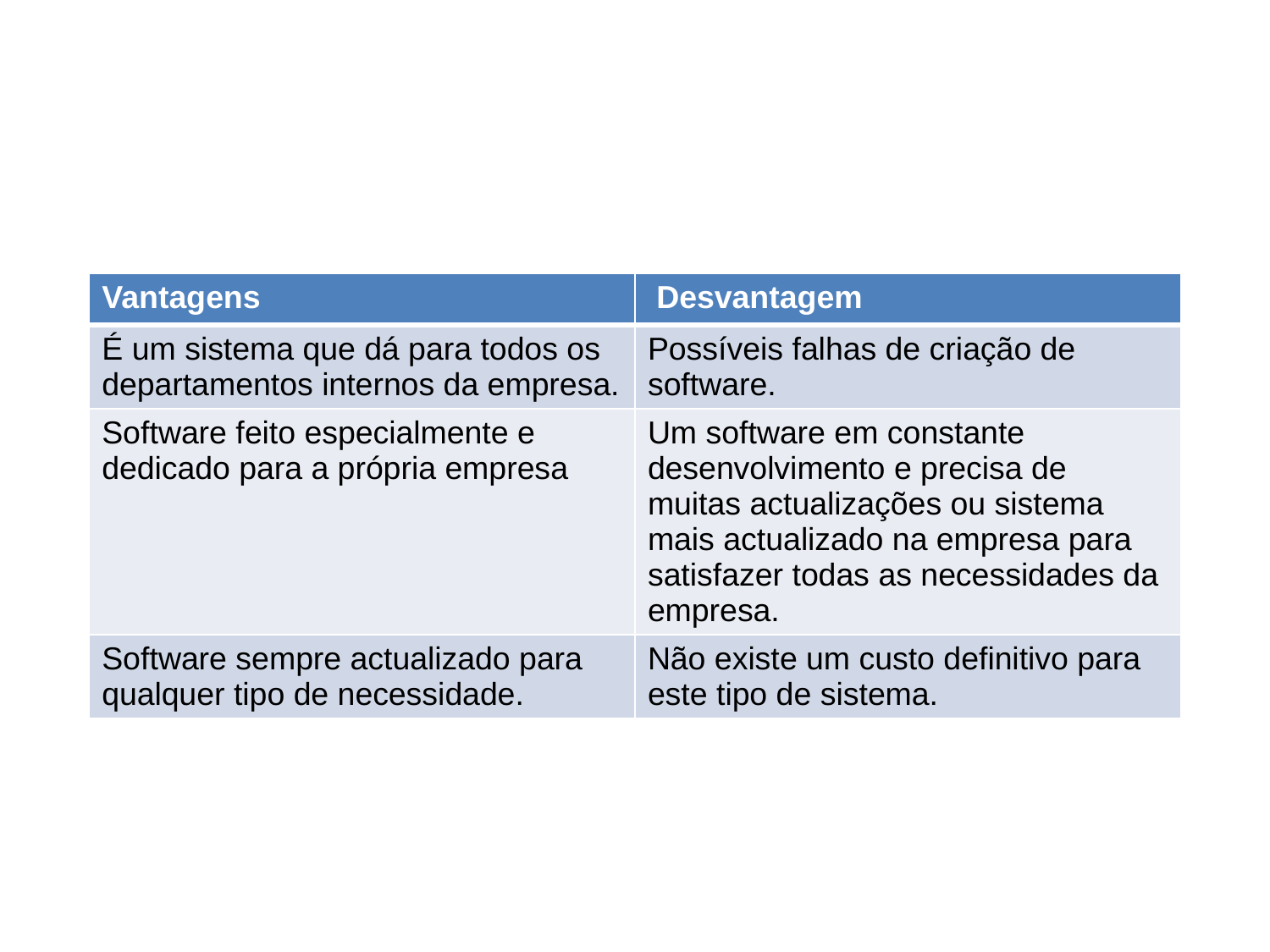

Vantagens e Desvantagens
| Vantagens | Desvantagem |
| --- | --- |
| É um sistema que dá para todos os departamentos internos da empresa. | Possíveis falhas de criação de software. |
| Software feito especialmente e dedicado para a própria empresa | Um software em constante desenvolvimento e precisa de muitas actualizações ou sistema mais actualizado na empresa para satisfazer todas as necessidades da empresa. |
| Software sempre actualizado para qualquer tipo de necessidade. | Não existe um custo definitivo para este tipo de sistema. |